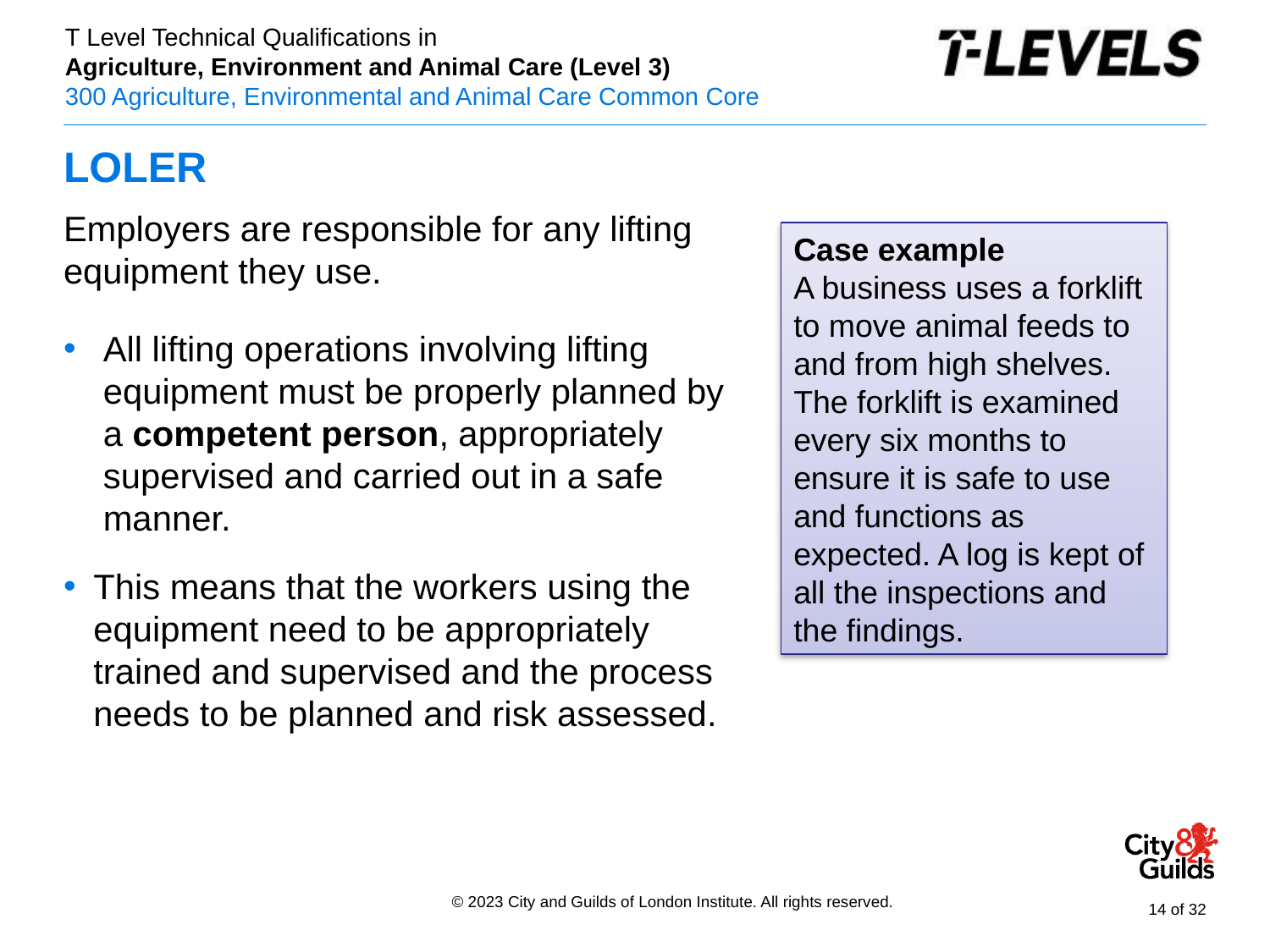

# LOLER
Employers are responsible for any lifting equipment they use.
All lifting operations involving lifting equipment must be properly planned by a competent person, appropriately supervised and carried out in a safe manner.
This means that the workers using the equipment need to be appropriately trained and supervised and the process needs to be planned and risk assessed.
Case example
A business uses a forklift to move animal feeds to and from high shelves. The forklift is examined every six months to ensure it is safe to use and functions as expected. A log is kept of all the inspections and the findings.